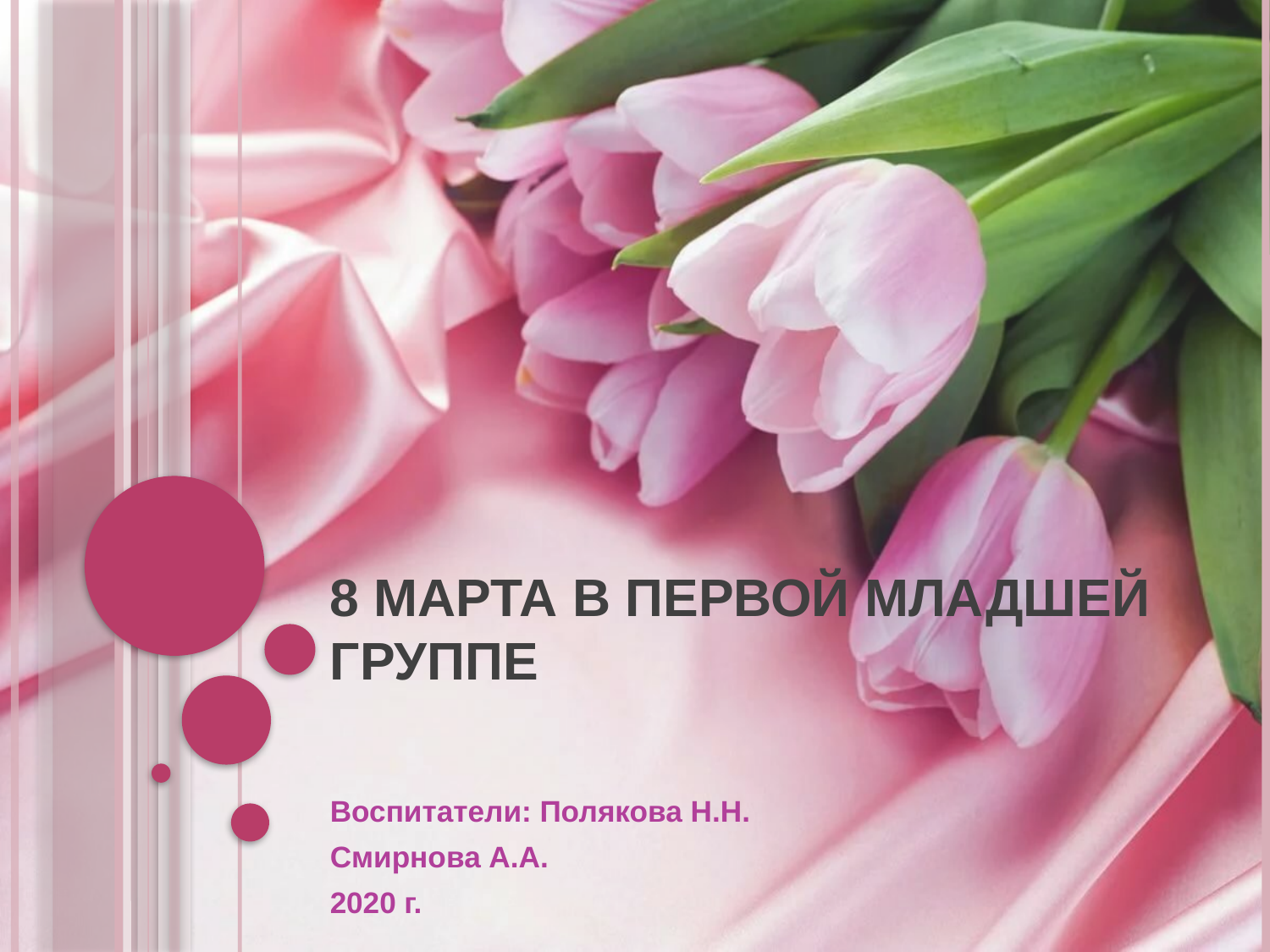

# 8 марта в первой младшей группе
Воспитатели: Полякова Н.Н.
Смирнова А.А.
2020 г.